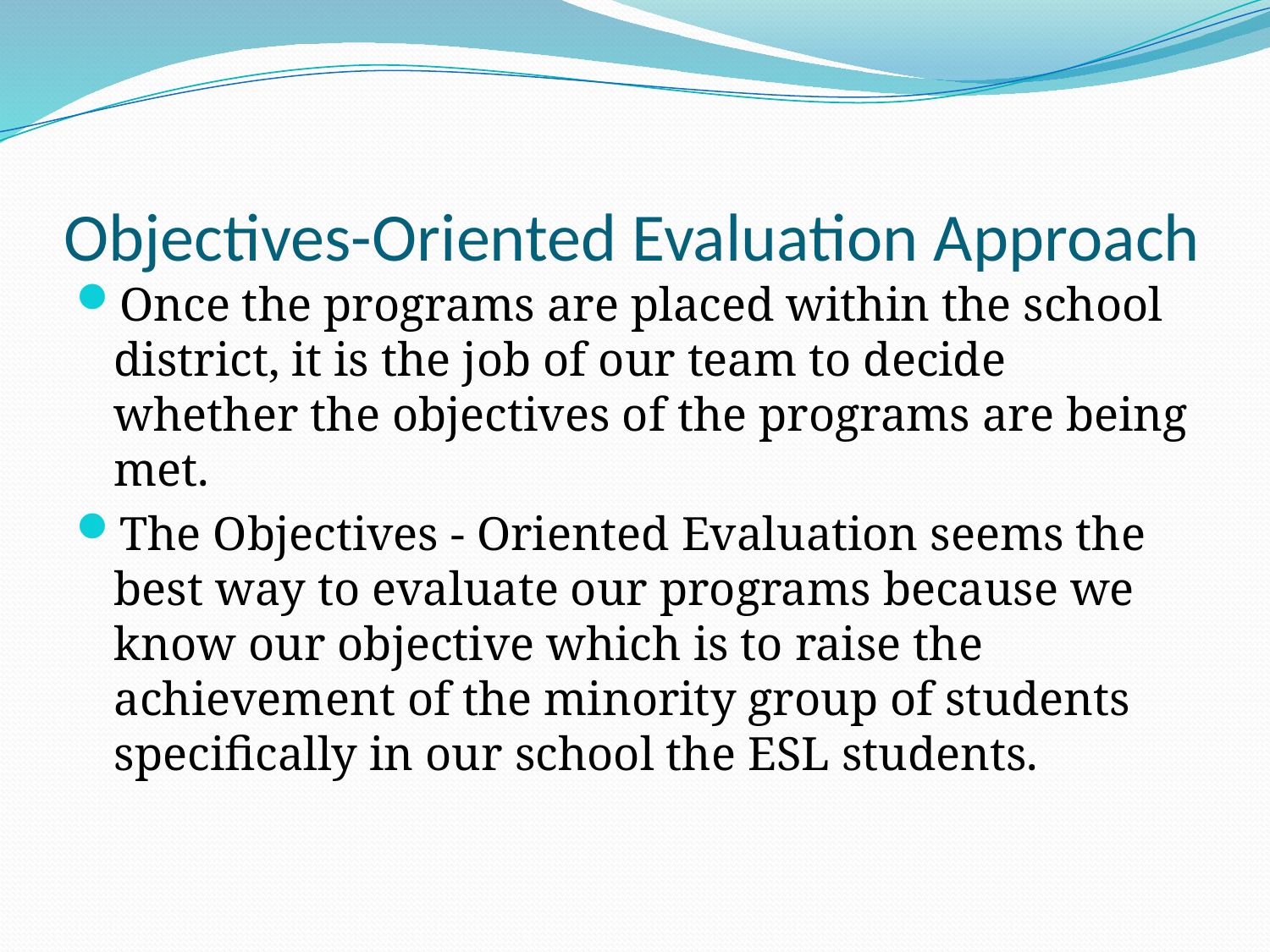

# Objectives-Oriented Evaluation Approach
Once the programs are placed within the school district, it is the job of our team to decide whether the objectives of the programs are being met.
The Objectives - Oriented Evaluation seems the best way to evaluate our programs because we know our objective which is to raise the achievement of the minority group of students specifically in our school the ESL students.